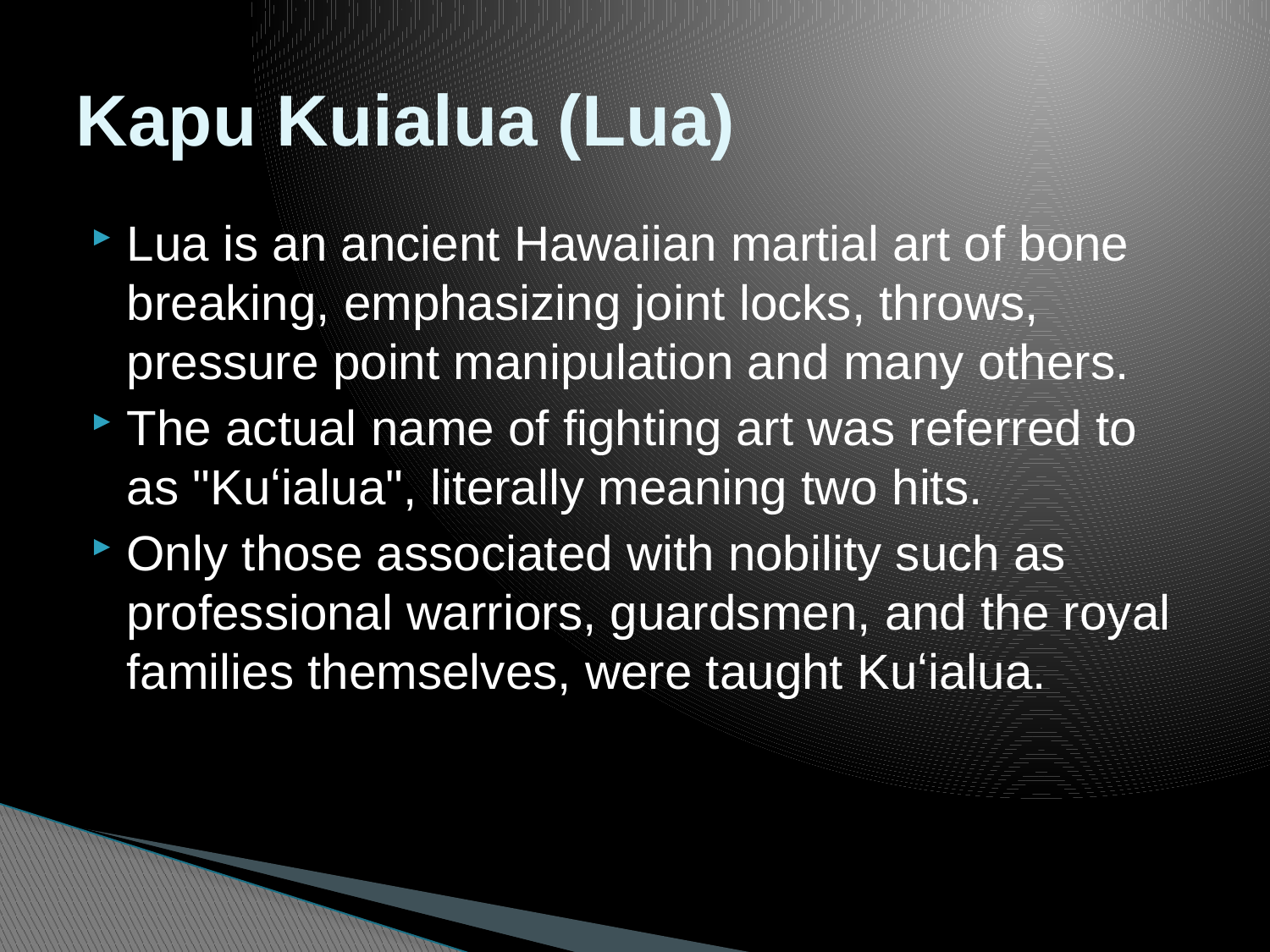

# Kapu Kuialua (Lua)
Lua is an ancient Hawaiian martial art of bone breaking, emphasizing joint locks, throws, pressure point manipulation and many others.
The actual name of fighting art was referred to as "Kuʻialua", literally meaning two hits.
Only those associated with nobility such as professional warriors, guardsmen, and the royal families themselves, were taught Kuʻialua.